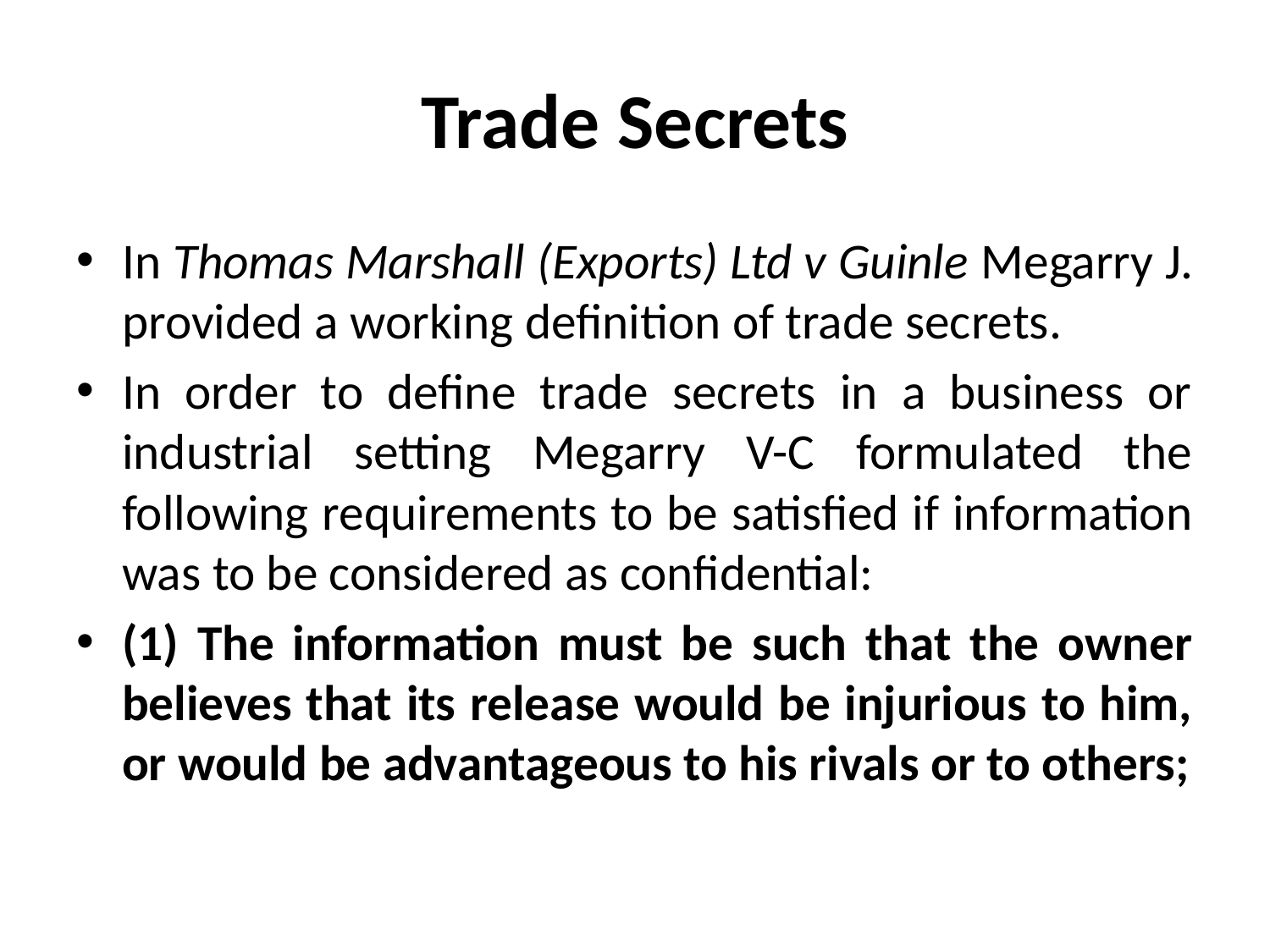

# Trade Secrets
In Thomas Marshall (Exports) Ltd v Guinle Megarry J. provided a working definition of trade secrets.
In order to define trade secrets in a business or industrial setting Megarry V-C formulated the following requirements to be satisfied if information was to be considered as confidential:
(1) The information must be such that the owner believes that its release would be injurious to him, or would be advantageous to his rivals or to others;